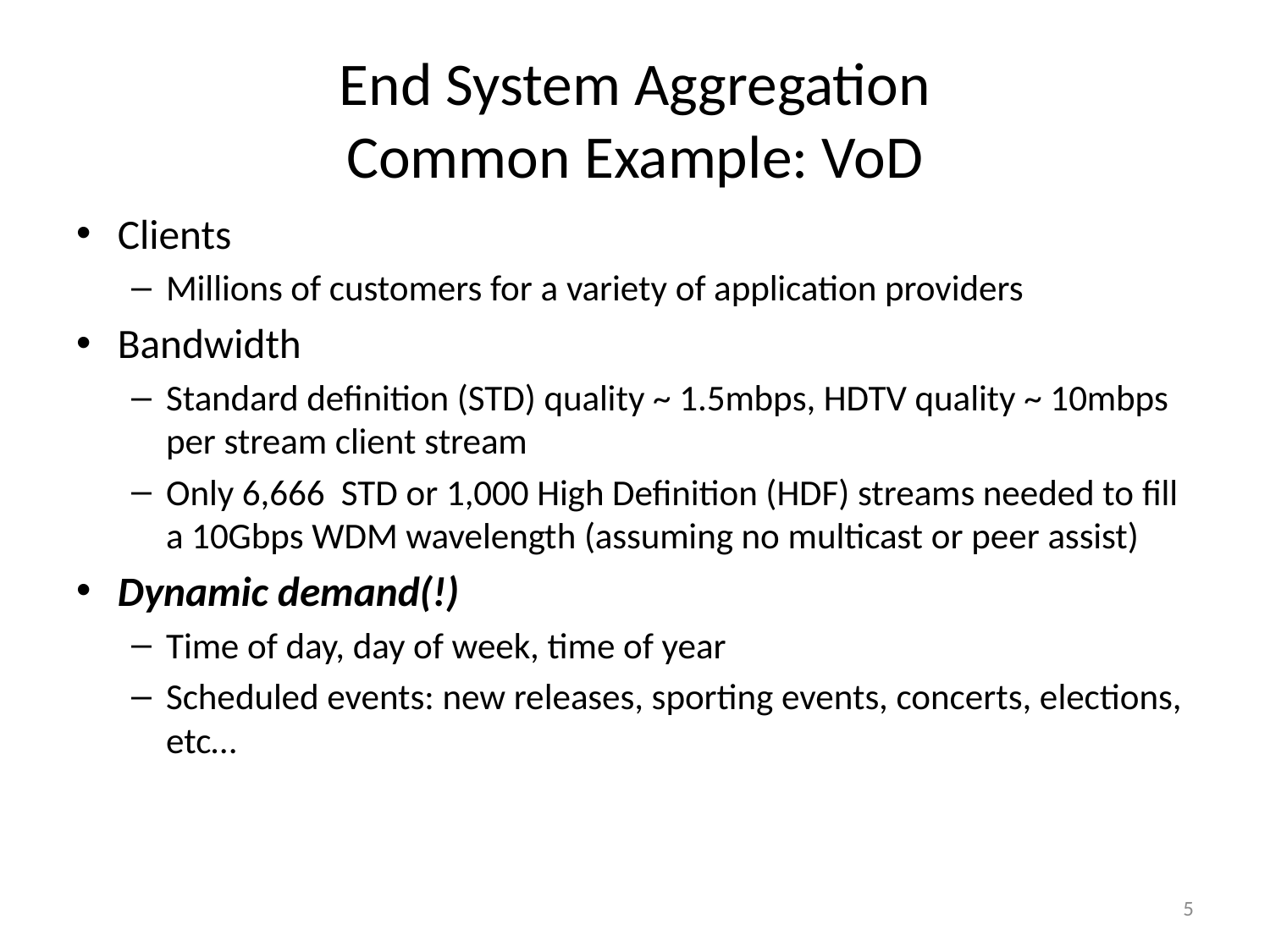

# End System Aggregation Common Example: VoD
Clients
Millions of customers for a variety of application providers
Bandwidth
Standard definition (STD) quality ~ 1.5mbps, HDTV quality ~ 10mbps per stream client stream
Only 6,666  STD or 1,000 High Definition (HDF) streams needed to fill a 10Gbps WDM wavelength (assuming no multicast or peer assist)
Dynamic demand(!)
Time of day, day of week, time of year
Scheduled events: new releases, sporting events, concerts, elections, etc…
5